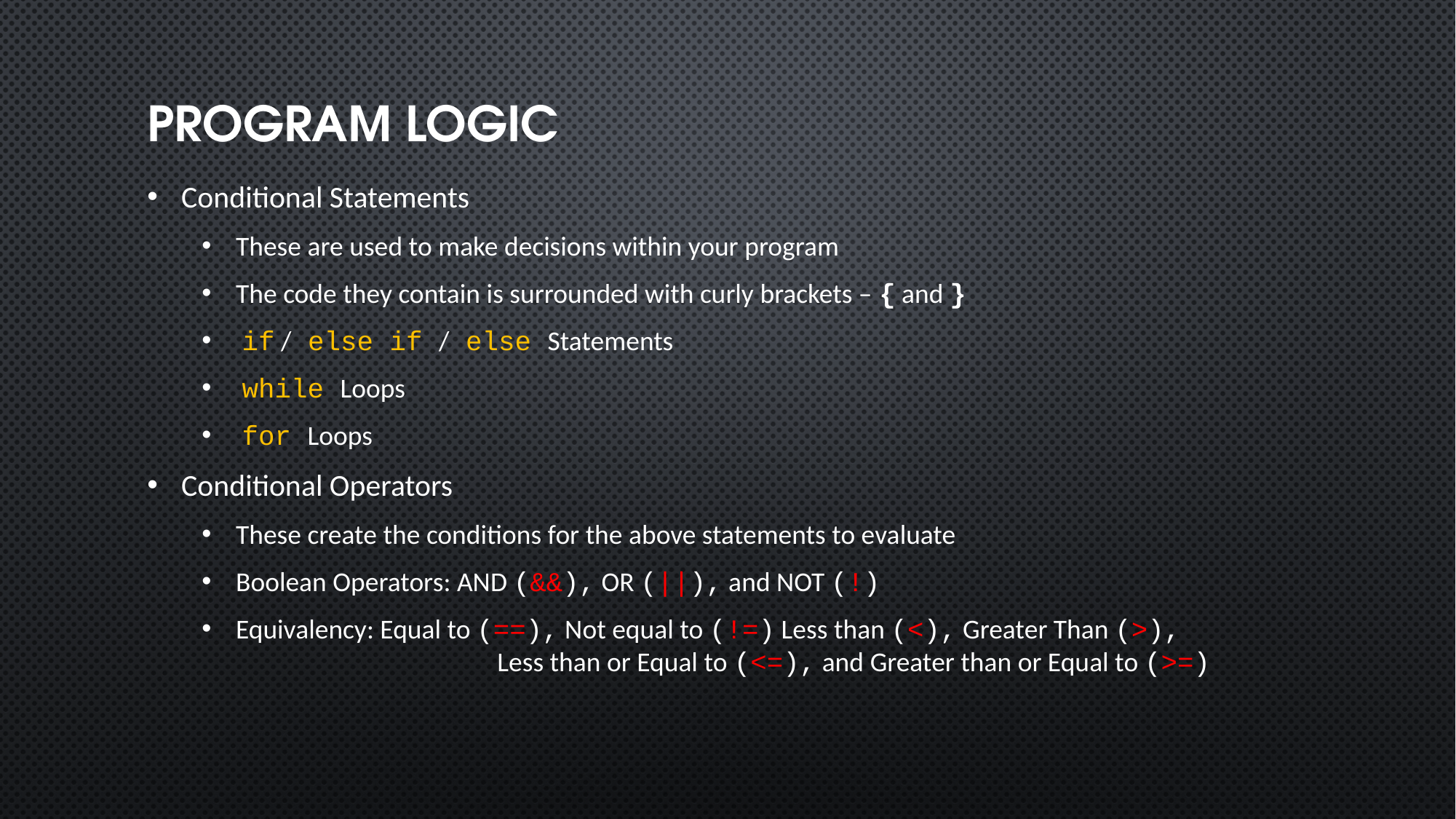

# Program Logic
Conditional Statements
These are used to make decisions within your program
The code they contain is surrounded with curly brackets – { and }
 if / else if / else Statements
 while Loops
 for Loops
Conditional Operators
These create the conditions for the above statements to evaluate
Boolean Operators: AND (&&), OR (||), and NOT (!)
Equivalency: Equal to (==), Not equal to (!=) Less than (<), Greater Than (>), 			       Less than or Equal to (<=), and Greater than or Equal to (>=)